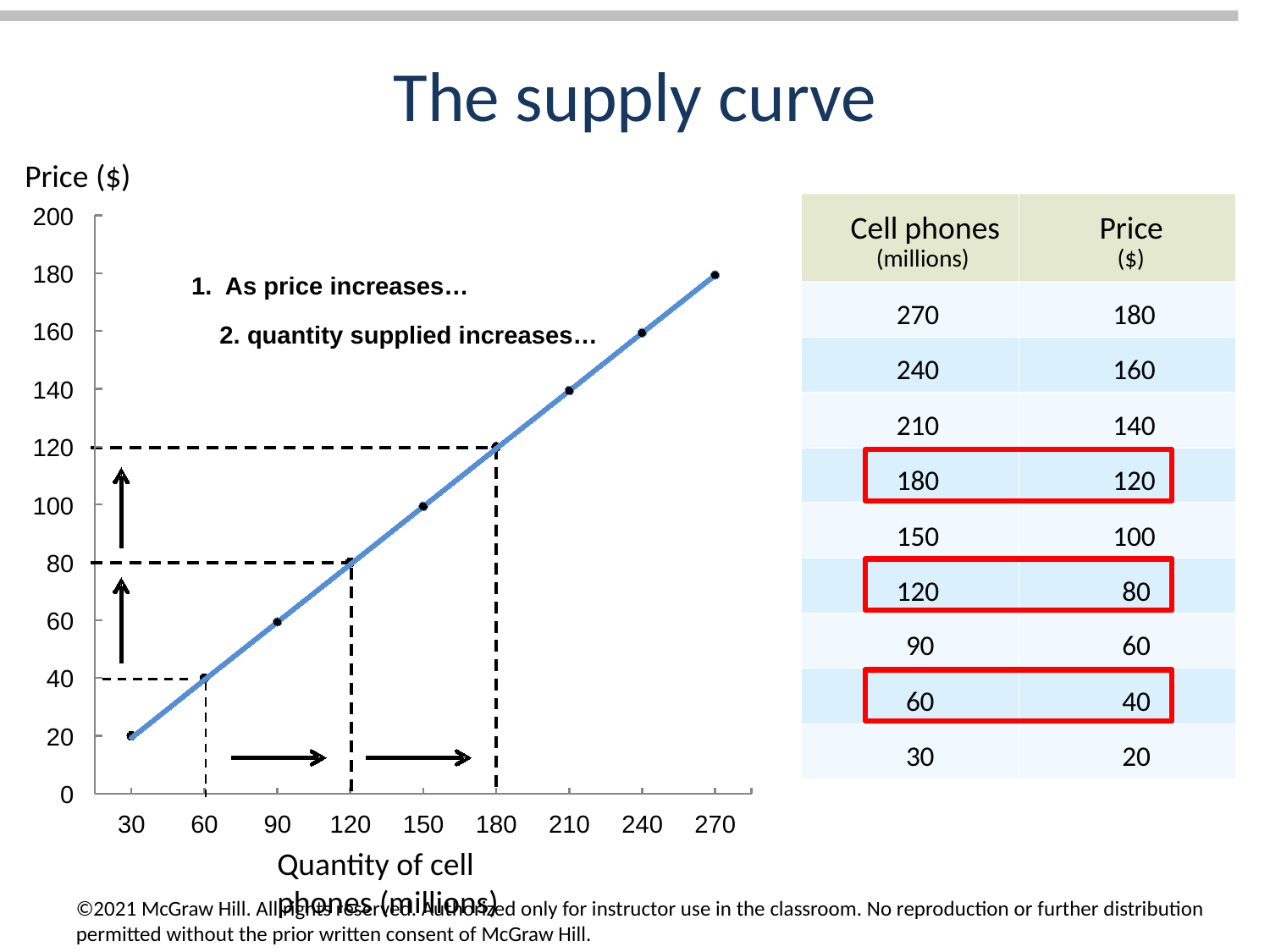

# The supply curve
Price ($)

Cell phones
Price
(millions)
($)

270
180

240
160

210
140

180
120

150
100

120
80

90
60

60
40

30
20
200

180
1.  As price increases…

160
2. quantity supplied increases…

140
120

100
80

60
40

20

0

30
60
90
120
150
180
210
240
270
Quantity of cell phones (millions)